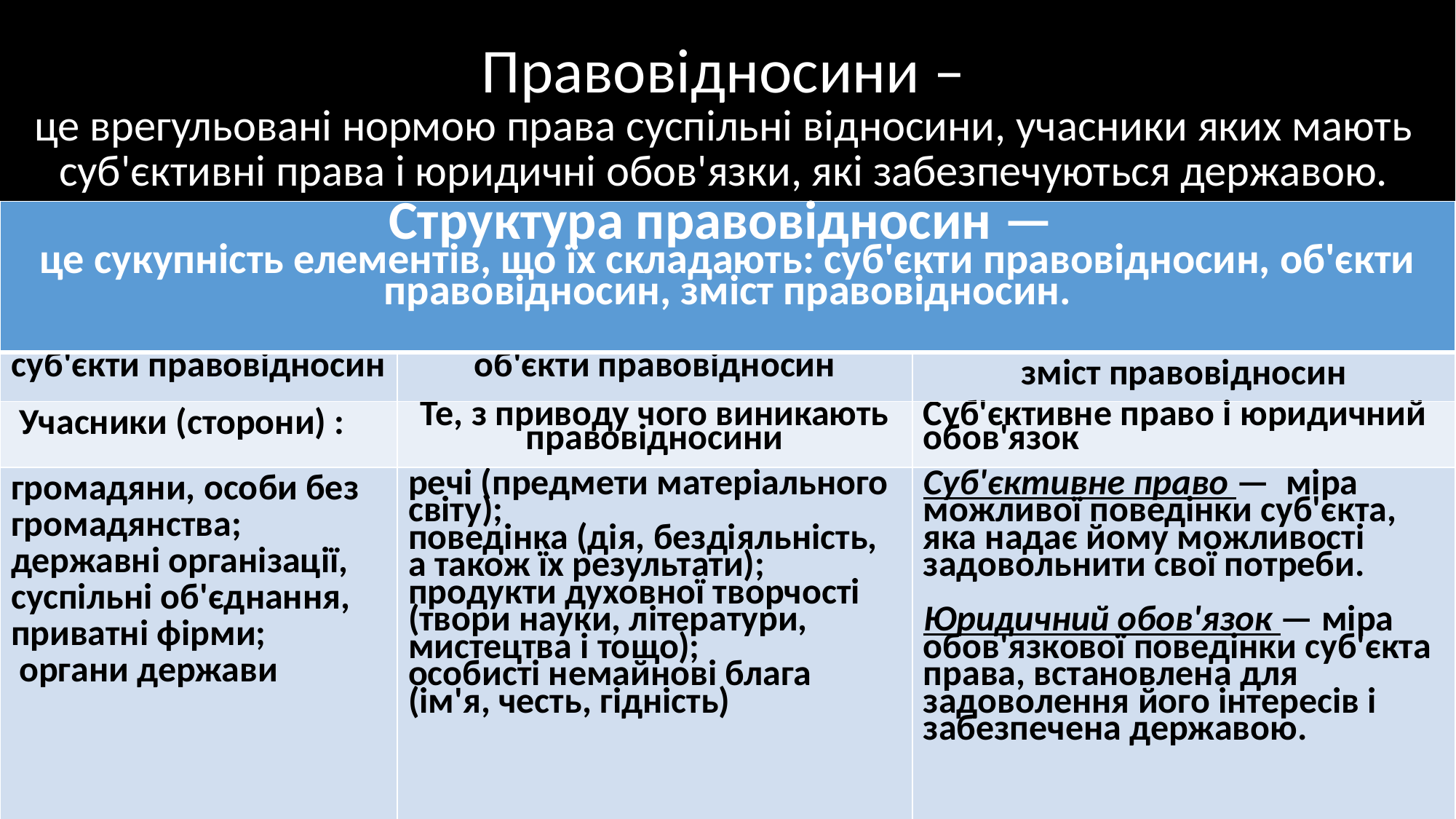

# Правовідносини – це врегульовані нормою права суспільні відносини, учасники яких мають суб'єктивні права і юридичні обов'язки, які забезпечуються державою.
| Структура правовідносин — це сукупність елементів, що їх складають: суб'єкти правовідносин, об'єкти правовідносин, зміст правовідносин. |  |  |
| --- | --- | --- |
| суб'єкти правовідносин | об'єкти правовідносин | зміст правовідносин |
| Учасники (сторони) : | Те, з приводу чого виникають правовідносини | Суб'єктивне право і юридичний обов'язок |
| громадяни, особи без громадянства; державні організації, суспільні об'єднання, приватні фірми; органи держави | речі (предмети матеріального світу); поведінка (дія, бездіяльність, а також їх результати); продукти духовної творчості (твори науки, літератури, мистецтва і тощо); особисті немайнові блага (ім'я, честь, гідність) | Суб'єктивне право — міра можливої поведінки суб'єкта, яка надає йому можливості задовольнити свої потреби. Юридичний обов'язок — міра обов'язкової поведінки суб'єкта права, встановлена для задоволення його інтересів і забезпечена державою. |